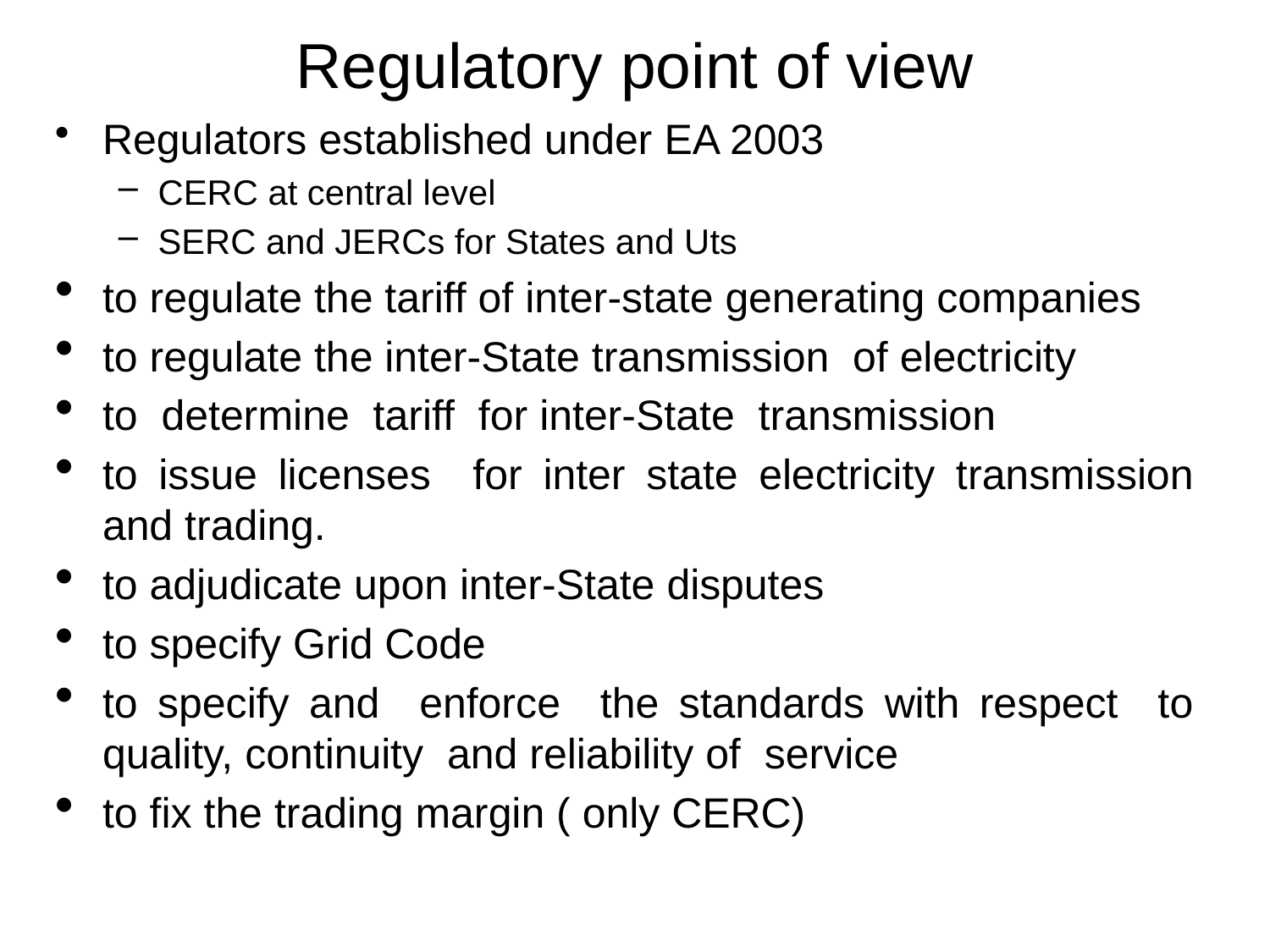

# Regulatory point of view
Regulators established under EA 2003
CERC at central level
SERC and JERCs for States and Uts
to regulate the tariff of inter-state generating companies
to regulate the inter-State transmission  of electricity
to  determine  tariff  for inter-State  transmission
to issue licenses  for inter state electricity transmission and trading.
to adjudicate upon inter-State disputes
to specify Grid Code
to specify and  enforce  the standards with respect  to quality, continuity  and reliability of  service
to fix the trading margin ( only CERC)